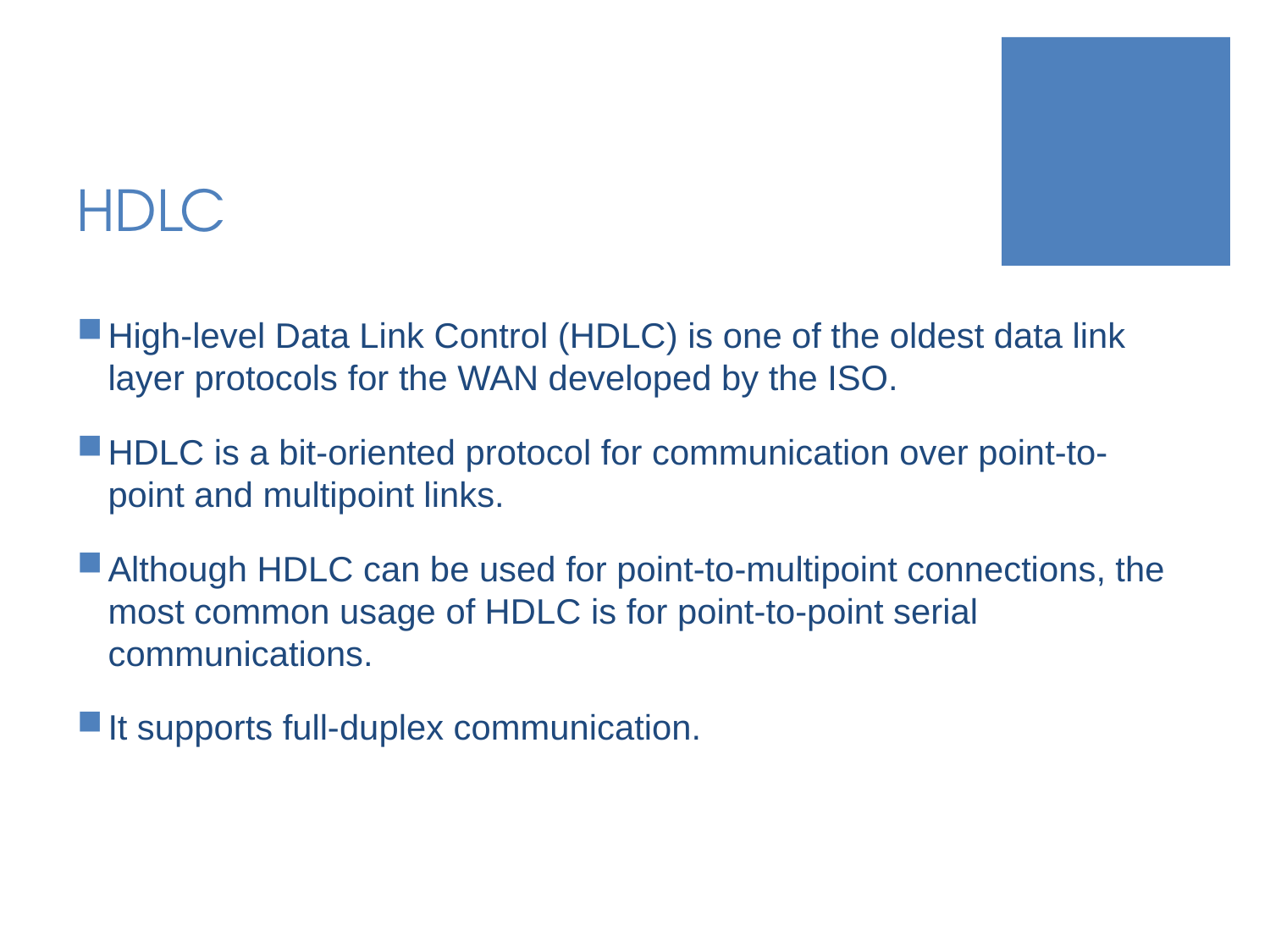

# HDLC
High-level Data Link Control (HDLC) is one of the oldest data link layer protocols for the WAN developed by the ISO.
HDLC is a bit-oriented protocol for communication over point-to-point and multipoint links.
Although HDLC can be used for point-to-multipoint connections, the most common usage of HDLC is for point-to-point serial communications.
It supports full-duplex communication.